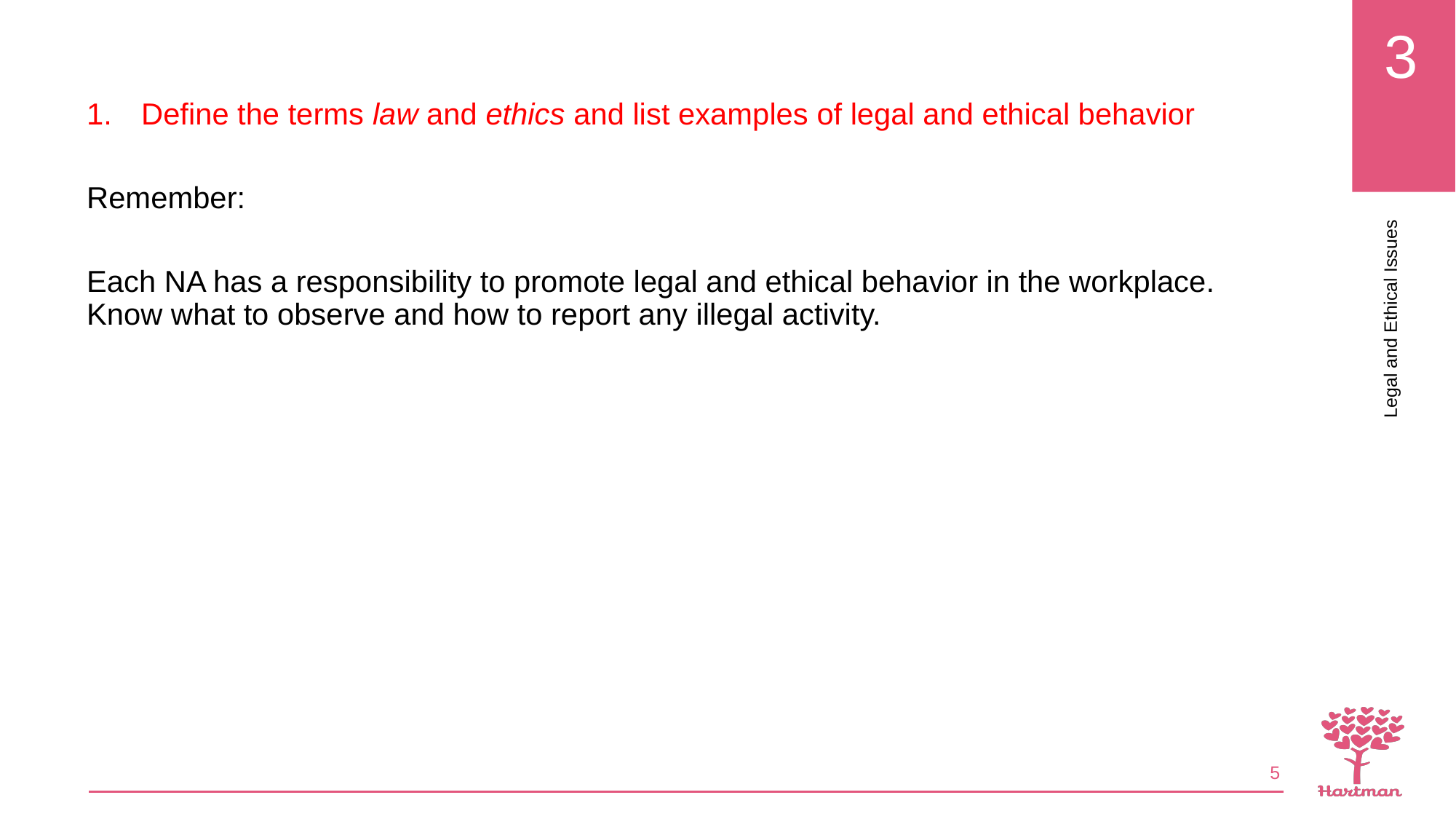

Define the terms law and ethics and list examples of legal and ethical behavior

Remember:

Each NA has a responsibility to promote legal and ethical behavior in the workplace. Know what to observe and how to report any illegal activity.

5